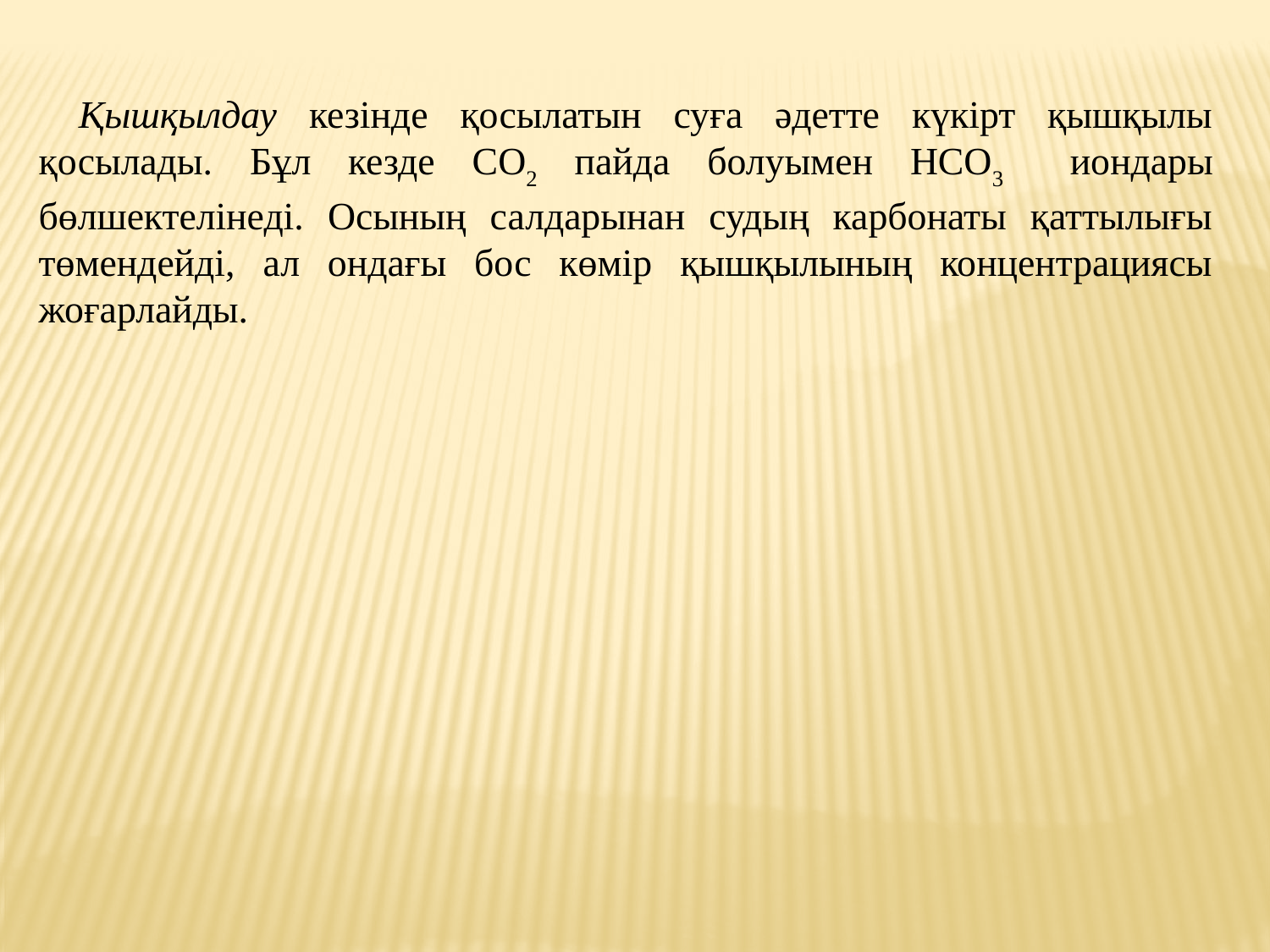

Қышқылдау кезінде қосылатын суға әдетте күкірт қышқылы қосылады. Бұл кезде СО2 пайда болуымен НСО3  иондары бөлшектелінеді. Осының салдарынан судың карбонаты қаттылығы төмендейді, ал ондағы бос көмір қышқылының концентрациясы жоғарлайды.